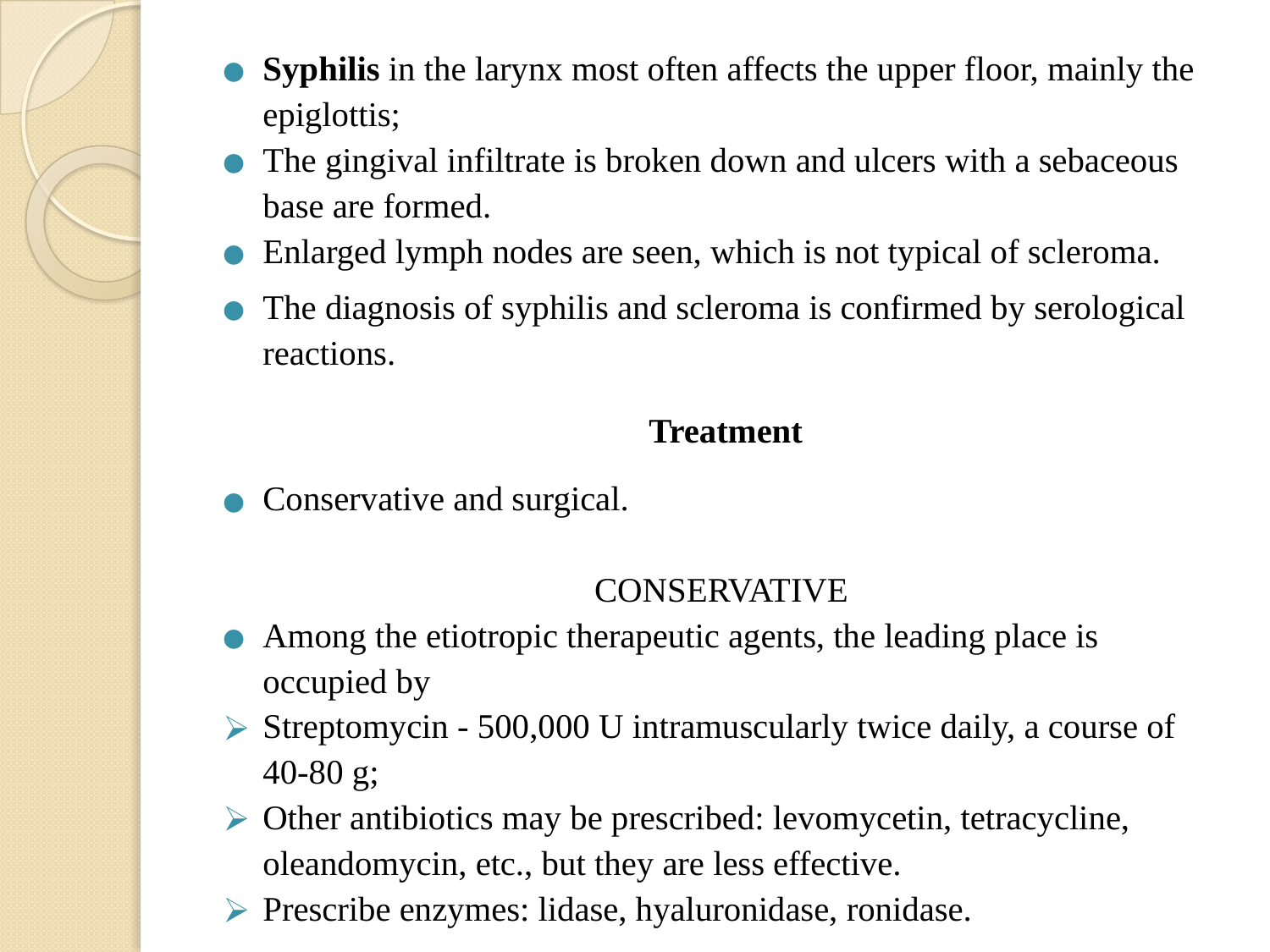

Syphilis in the larynx most often affects the upper floor, mainly the epiglottis;
The gingival infiltrate is broken down and ulcers with a sebaceous base are formed.
Enlarged lymph nodes are seen, which is not typical of scleroma.
The diagnosis of syphilis and scleroma is confirmed by serological reactions.
Treatment
Conservative and surgical.

CONSERVATIVE
Among the etiotropic therapeutic agents, the leading place is occupied by
Streptomycin - 500,000 U intramuscularly twice daily, a course of 40-80 g;
Other antibiotics may be prescribed: levomycetin, tetracycline, oleandomycin, etc., but they are less effective.
Prescribe enzymes: lidase, hyaluronidase, ronidase.

#